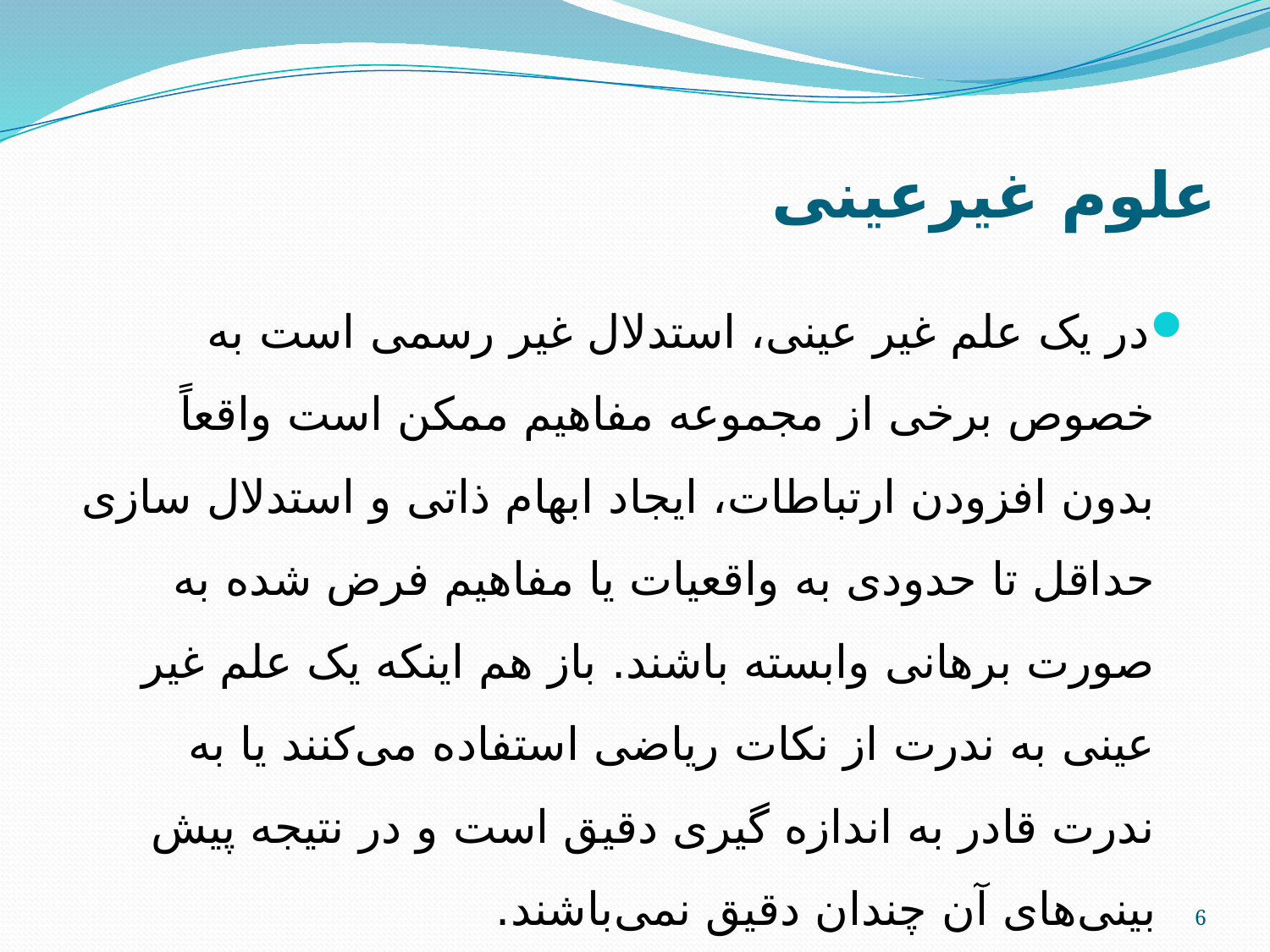

# علوم غیرعینی
در یک علم غیر عینی، استدلال غیر رسمی است به خصوص برخی از مجموعه مفاهیم ممکن است واقعاً بدون افزودن ارتباطات، ایجاد ابهام ذاتی و استدلال سازی حداقل تا حدودی به واقعیات یا مفاهیم فرض شده به صورت برهانی وابسته باشند. باز هم اینکه یک علم غیر عینی به ندرت از نکات ریاضی استفاده می‌کنند یا به ندرت قادر به اندازه گیری دقیق است و در نتیجه پیش بینی‌های آن چندان دقیق نمی‌باشند.

6